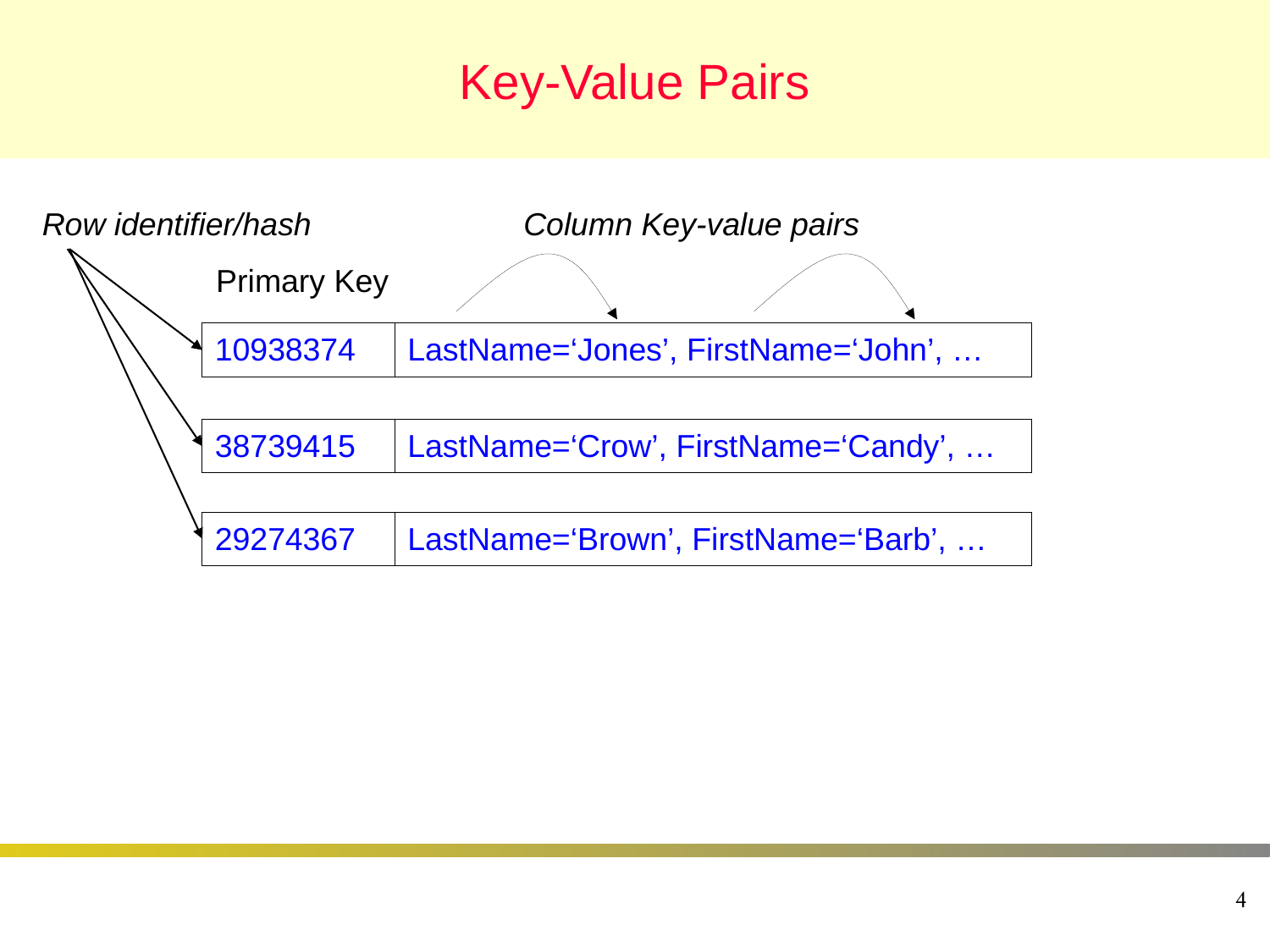

# Key-Value Pairs
Row identifier/hash
Column Key-value pairs

Primary Key
10938374
LastName=‘Jones’, FirstName=‘John’, …
38739415
LastName=‘Crow’, FirstName=‘Candy’, …
29274367
LastName=‘Brown’, FirstName=‘Barb’, …
4